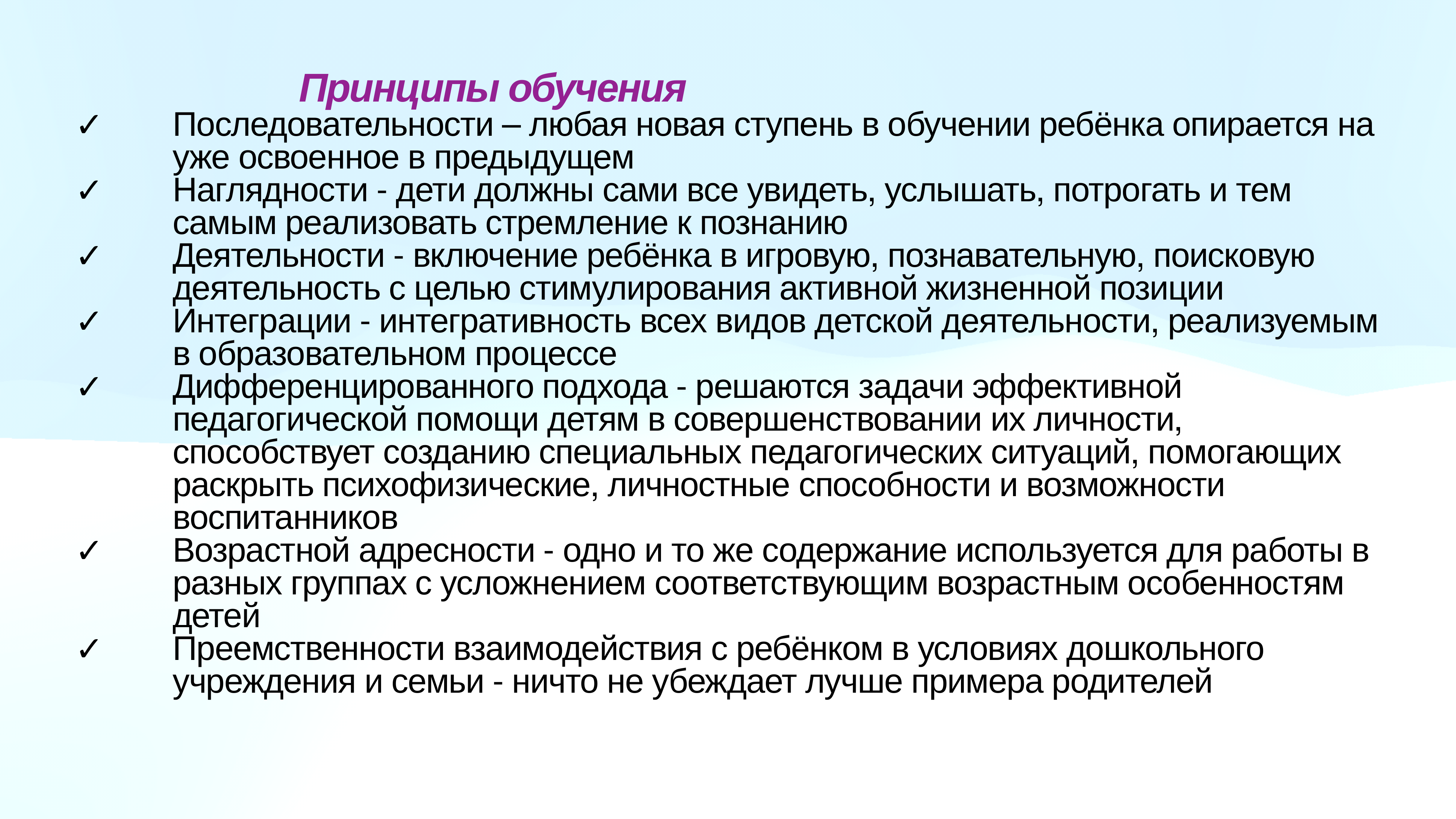

Принципы обучения
Последовательности – любая новая ступень в обучении ребёнка опирается на уже освоенное в предыдущем
Наглядности - дети должны сами все увидеть, услышать, потрогать и тем самым реализовать стремление к познанию
Деятельности - включение ребёнка в игровую, познавательную, поисковую деятельность с целью стимулирования активной жизненной позиции
Интеграции - интегративность всех видов детской деятельности, реализуемым в образовательном процессе
Дифференцированного подхода - решаются задачи эффективной педагогической помощи детям в совершенствовании их личности, способствует созданию специальных педагогических ситуаций, помогающих раскрыть психофизические, личностные способности и возможности воспитанников
Возрастной адресности - одно и то же содержание используется для работы в разных группах с усложнением соответствующим возрастным особенностям детей
Преемственности взаимодействия с ребёнком в условиях дошкольного учреждения и семьи - ничто не убеждает лучше примера родителей